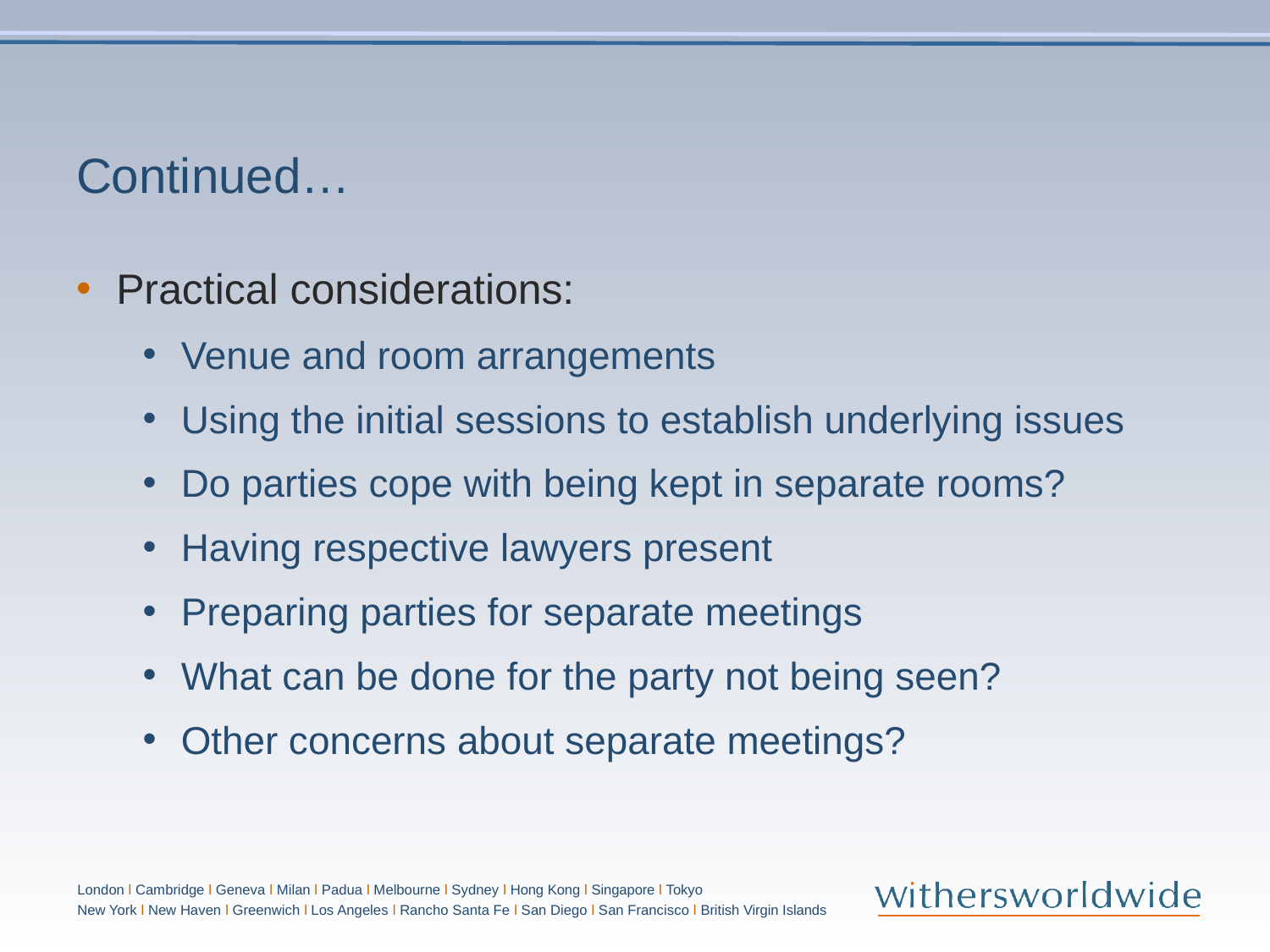

# Continued…
Practical considerations:
Venue and room arrangements
Using the initial sessions to establish underlying issues
Do parties cope with being kept in separate rooms?
Having respective lawyers present
Preparing parties for separate meetings
What can be done for the party not being seen?
Other concerns about separate meetings?